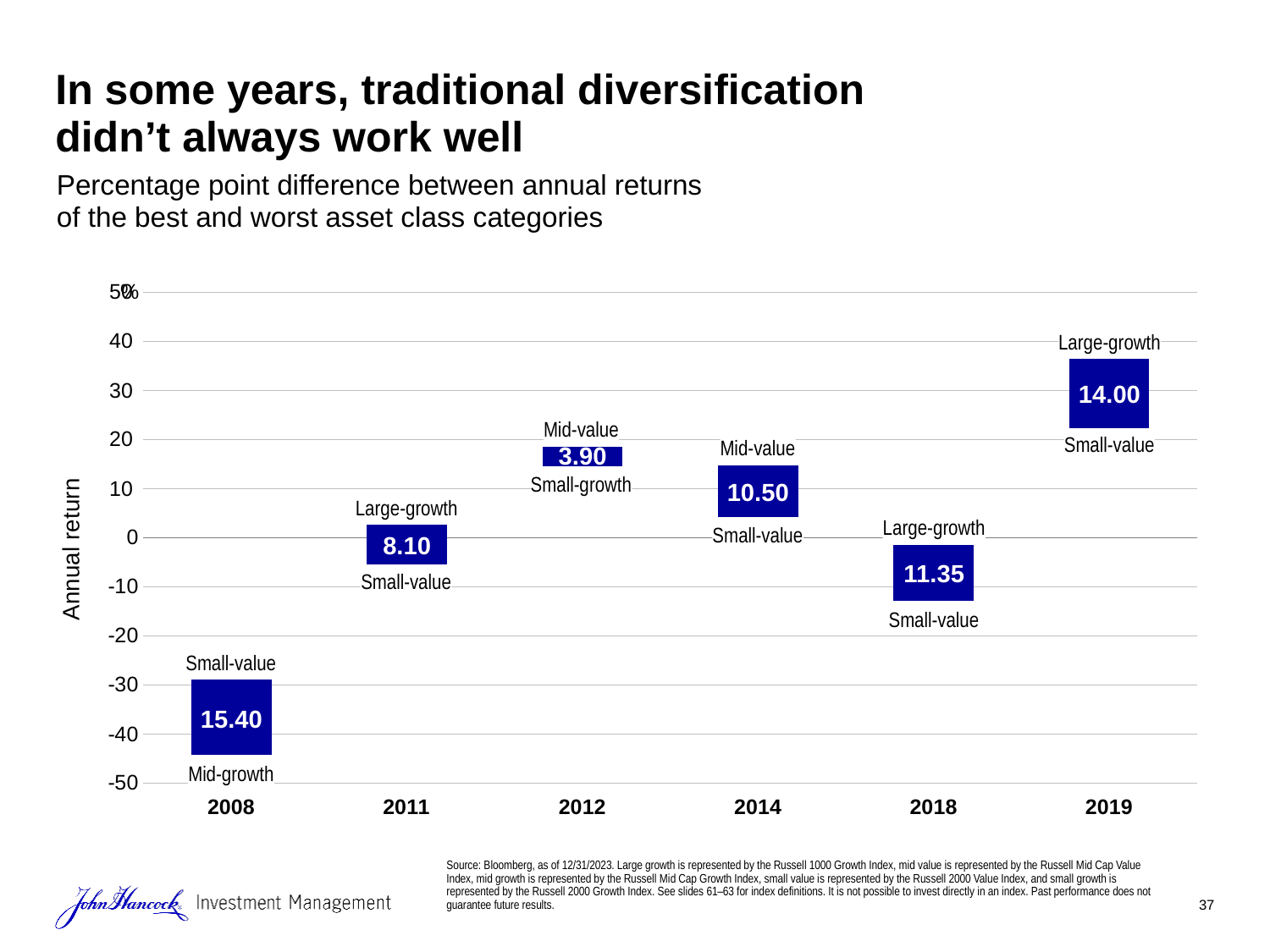

# In some years, traditional diversification didn’t always work well
Percentage point difference between annual returns
of the best and worst asset class categories

[unsupported chart]

%
Large-growth
14.00
Mid-value
Small-value
Mid-value
3.90
Small-growth
10.50
Large-growth
Large-growth
Small-value
8.10
11.35
Small-value
Small-value
Small-value
15.40
Mid-growth
Source: Bloomberg, as of 12/31/2023. Large growth is represented by the Russell 1000 Growth Index, mid value is represented by the Russell Mid Cap Value Index, mid growth is represented by the Russell Mid Cap Growth Index, small value is represented by the Russell 2000 Value Index, and small growth is represented by the Russell 2000 Growth Index. See slides 61–63 for index definitions. It is not possible to invest directly in an index. Past performance does not guarantee future results.
37